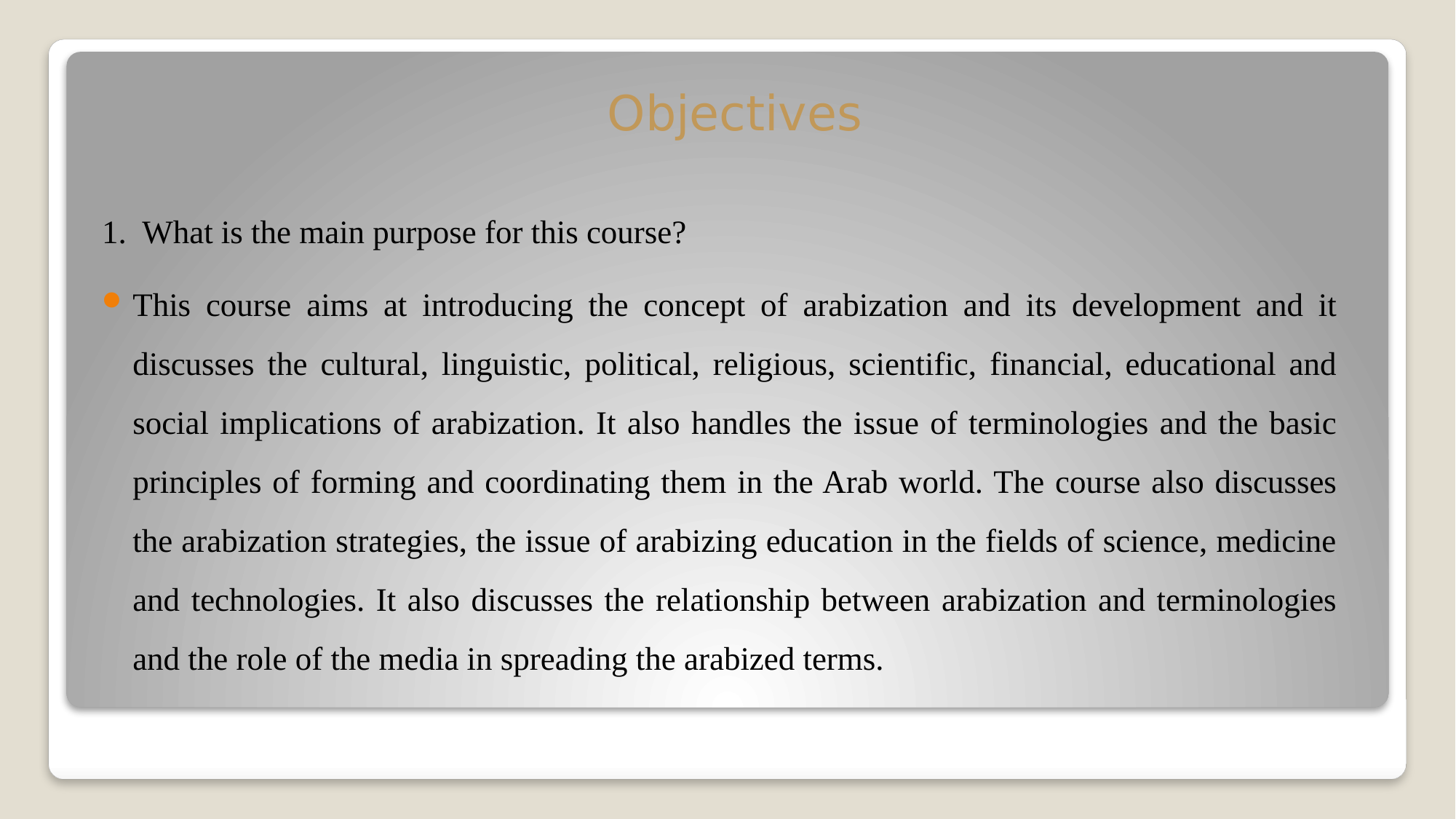

# Objectives
1.  What is the main purpose for this course?
This course aims at introducing the concept of arabization and its development and it discusses the cultural, linguistic, political, religious, scientific, financial, educational and social implications of arabization. It also handles the issue of terminologies and the basic principles of forming and coordinating them in the Arab world. The course also discusses the arabization strategies, the issue of arabizing education in the fields of science, medicine and technologies. It also discusses the relationship between arabization and terminologies and the role of the media in spreading the arabized terms.